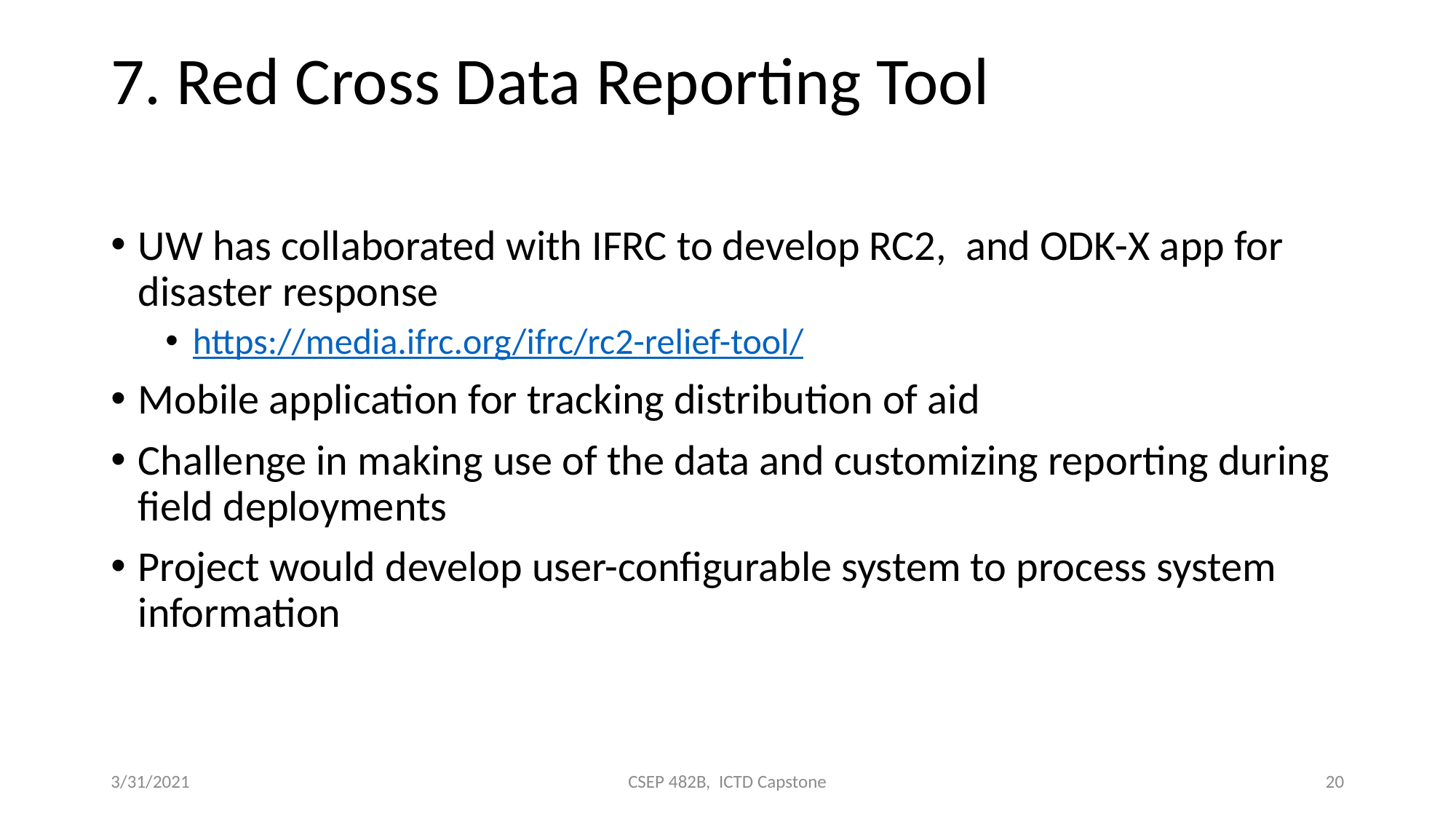

# 7. Red Cross Data Reporting Tool
UW has collaborated with IFRC to develop RC2,  and ODK-X app for disaster response
https://media.ifrc.org/ifrc/rc2-relief-tool/
Mobile application for tracking distribution of aid
Challenge in making use of the data and customizing reporting during field deployments
Project would develop user-configurable system to process system information
3/31/2021
CSEP 482B,  ICTD Capstone
20